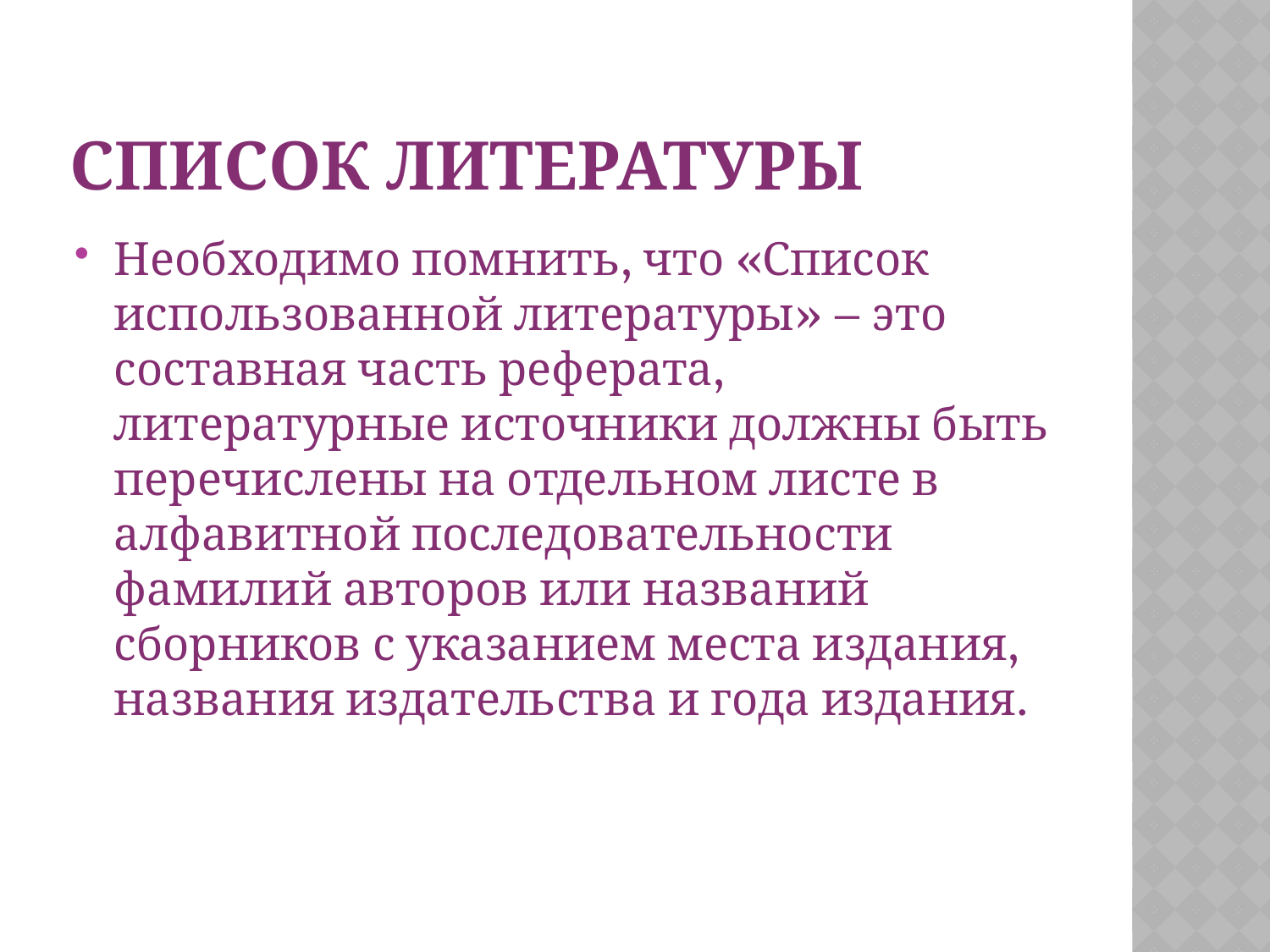

# Список литературы
Необходимо помнить, что «Список использованной литературы» – это составная часть реферата, литературные источники должны быть перечислены на отдельном листе в алфавитной последовательности фамилий авторов или названий сборников с указанием места издания, названия издательства и года издания.